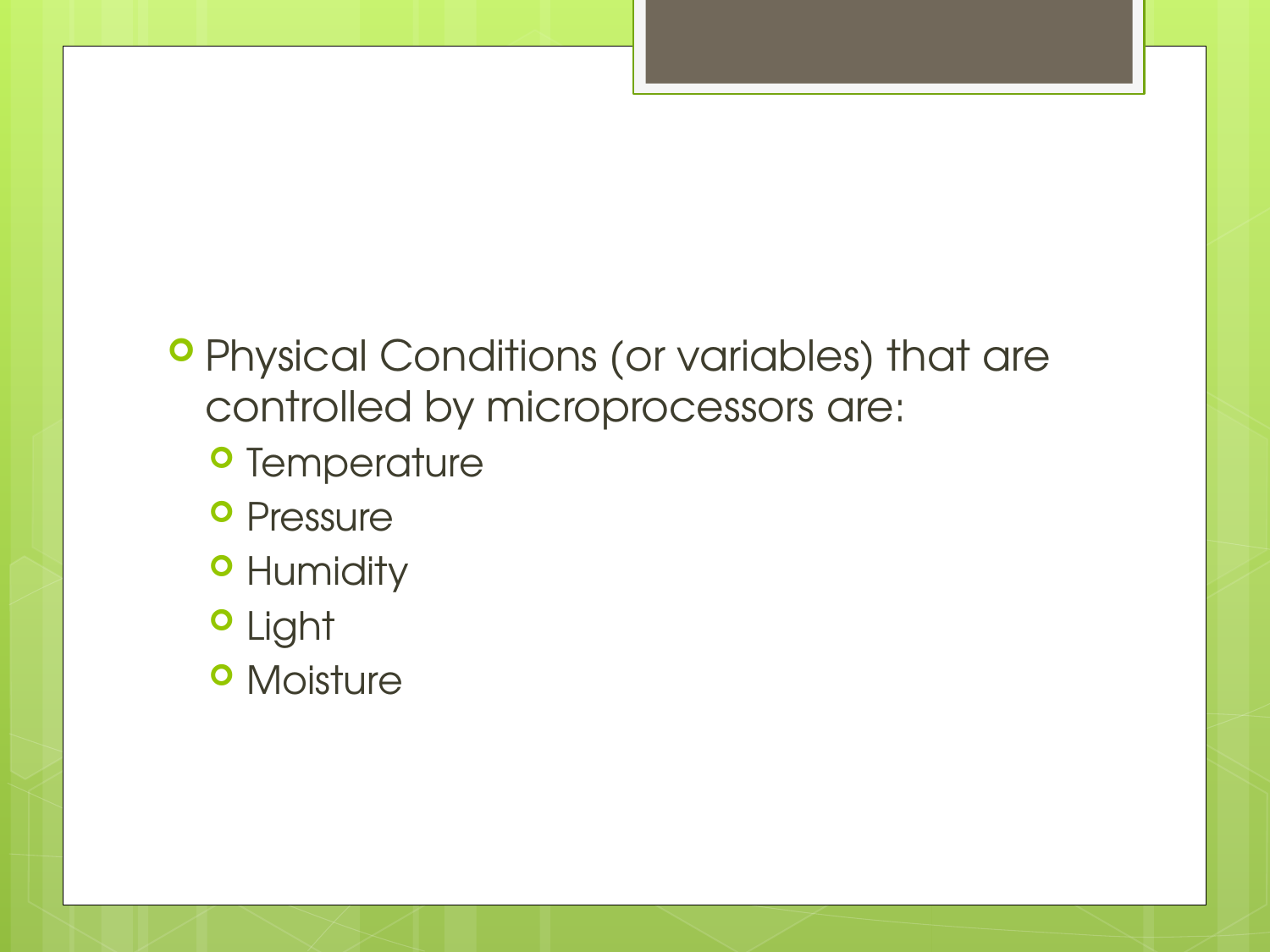

#
Physical Conditions (or variables) that are controlled by microprocessors are:
Temperature
Pressure
Humidity
Light
Moisture